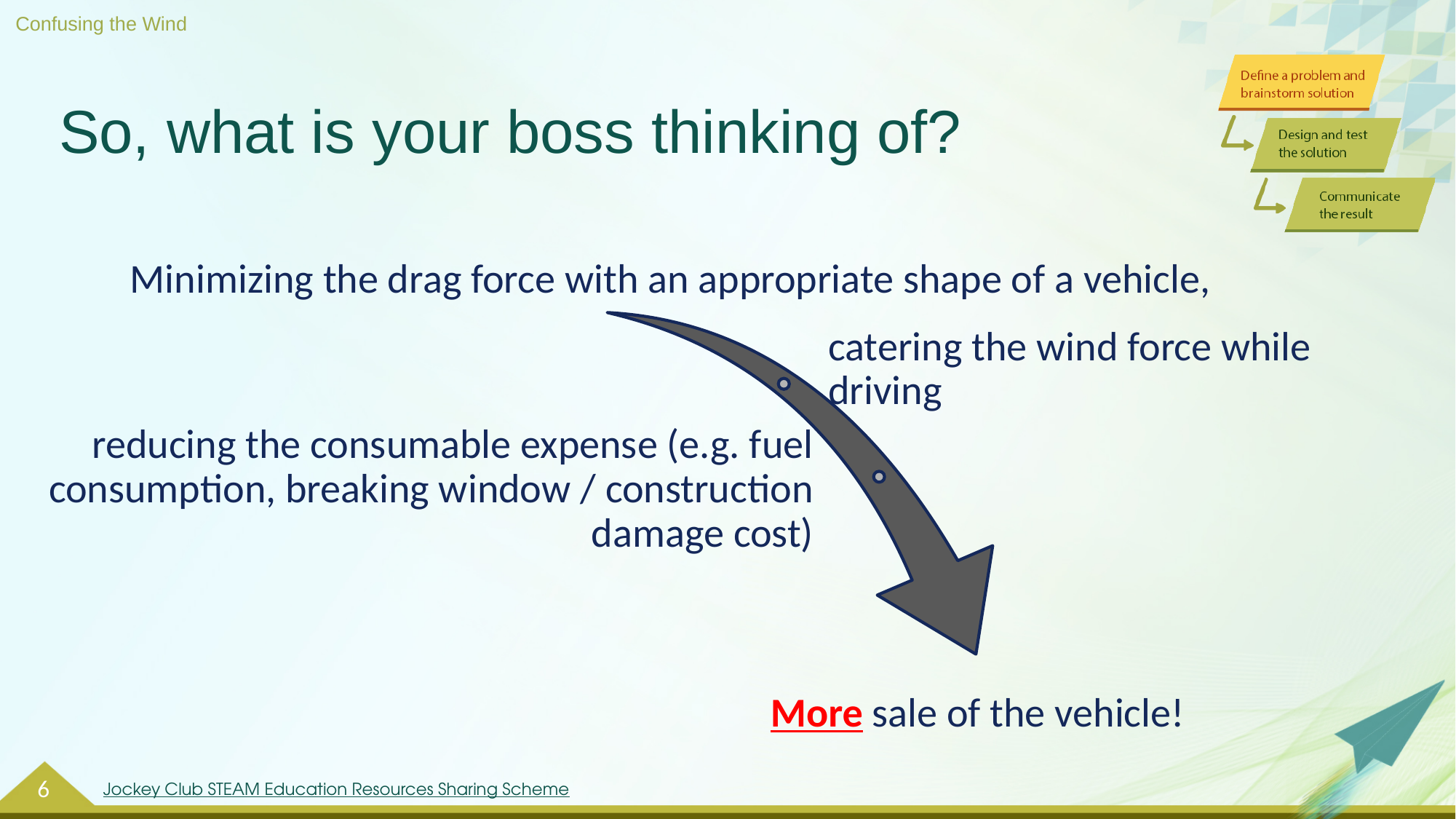

# So, what is your boss thinking of?
Minimizing the drag force with an appropriate shape of a vehicle,
catering the wind force while driving
reducing the consumable expense (e.g. fuel consumption, breaking window / construction damage cost)
More sale of the vehicle!
6